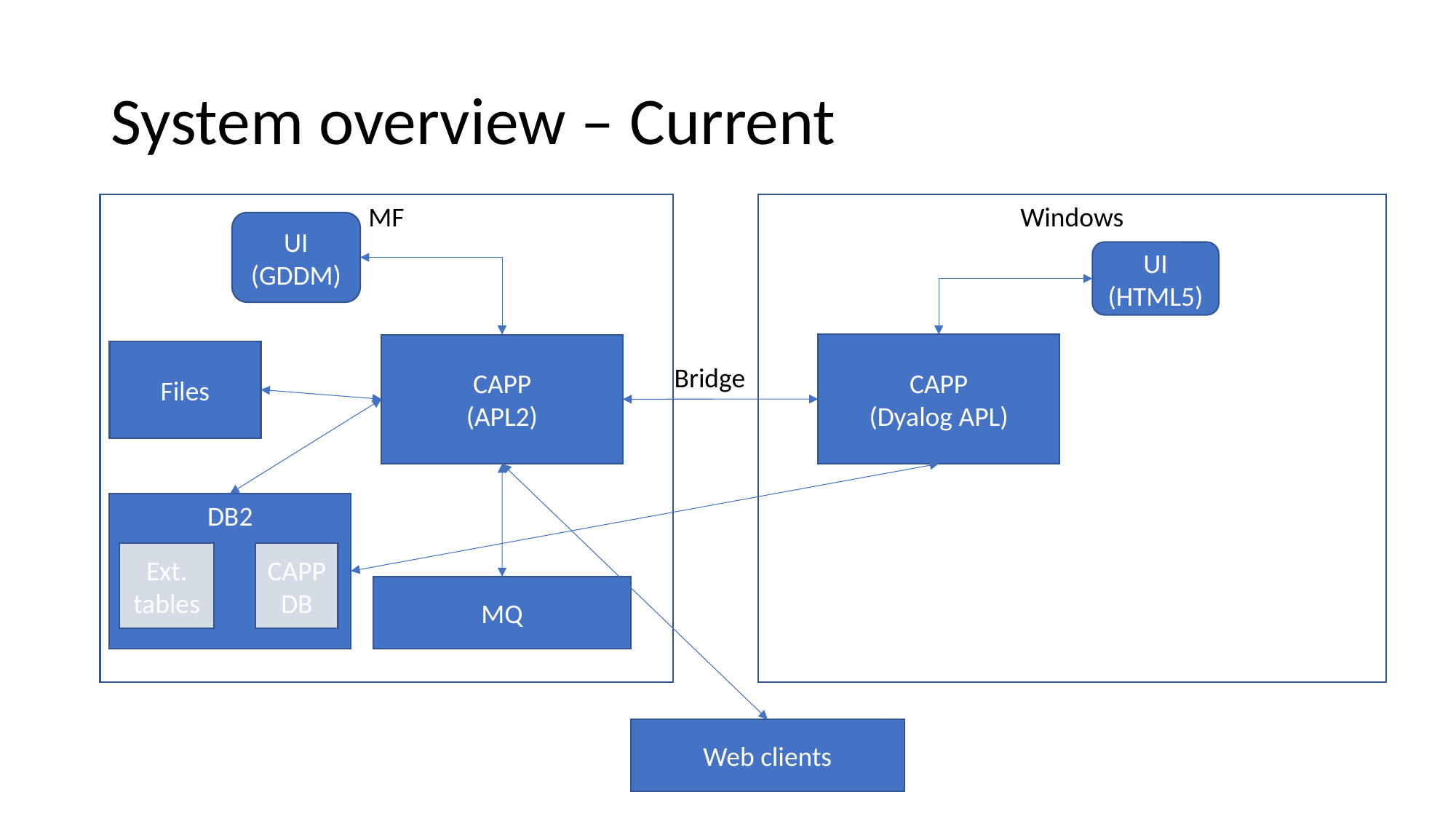

# System overview – Current
MF
Windows
UI (GDDM)
UI (HTML5)
CAPP
(Dyalog APL)
CAPP
(APL2)
Files
Bridge
DB2
Ext. tables
CAPP DB
MQ
Web clients